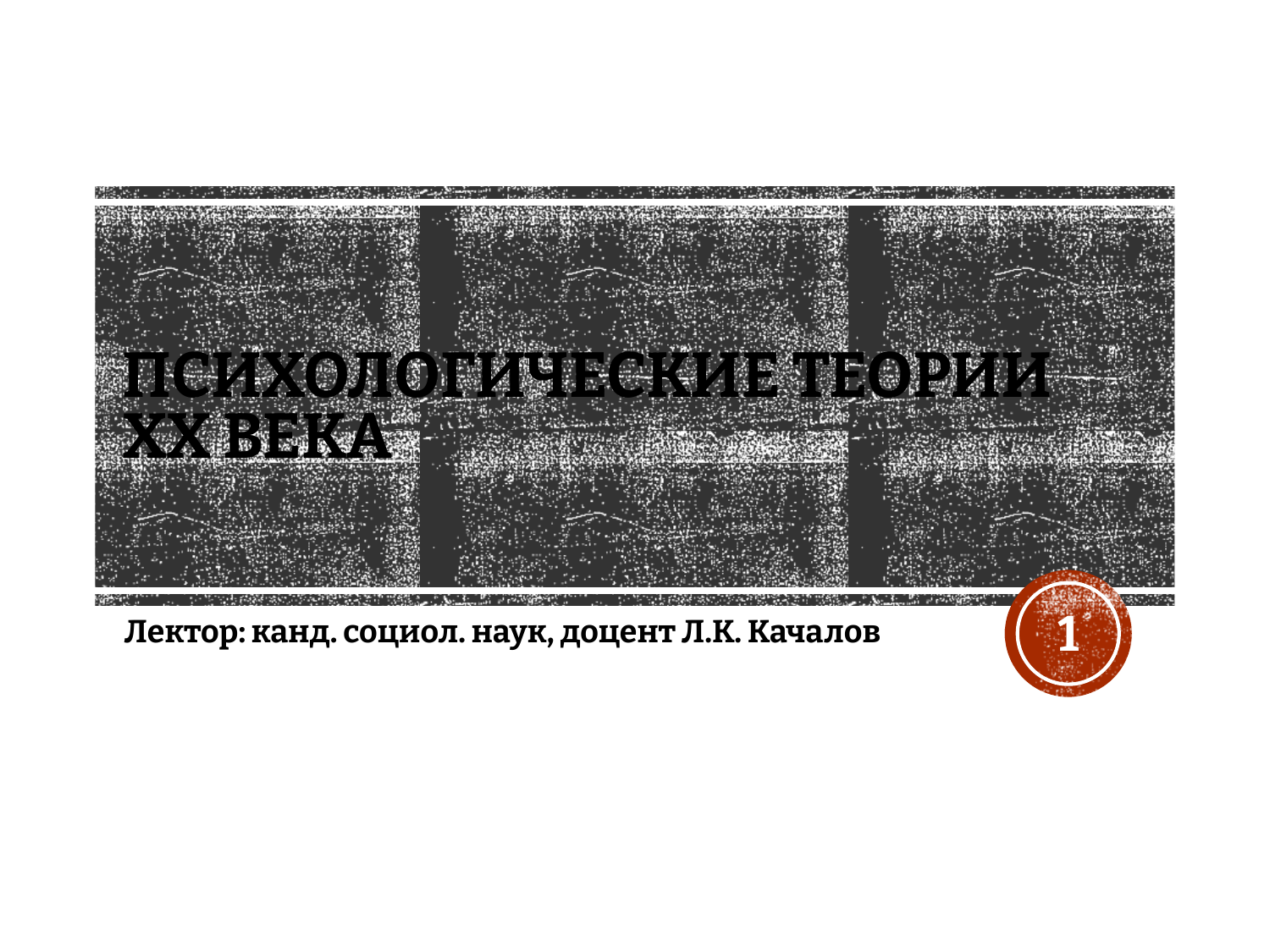

# Психологические теории ХХ века
1
Лектор: канд. социол. наук, доцент Л.К. Качалов